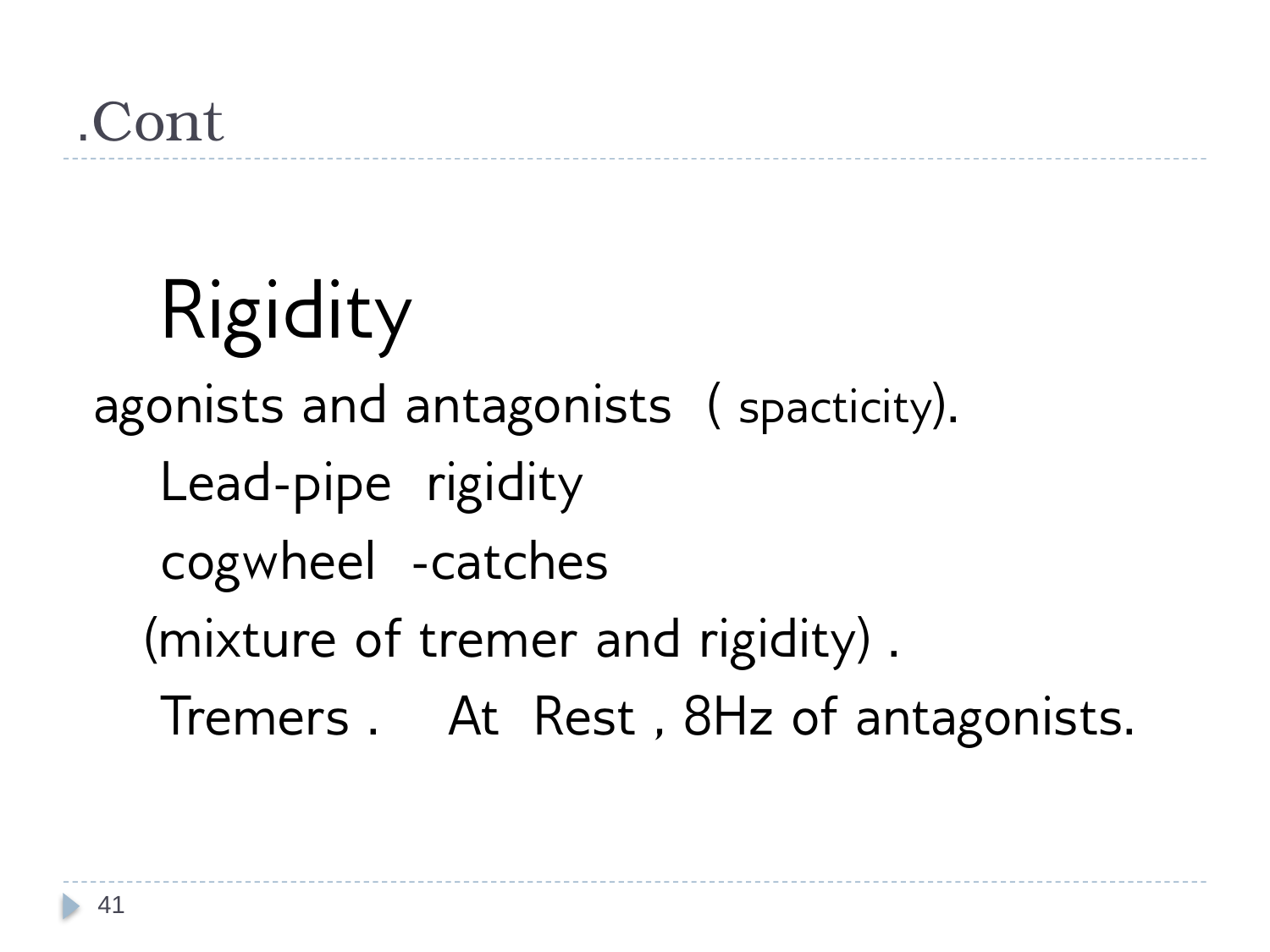

# Cont.

     Rigidity
 agonists and antagonists  ( spacticity).
     Lead-pipe  rigidity
     cogwheel  -catches
    (mixture of tremer and rigidity) .
     Tremers .    At  Rest , 8Hz of antagonists.
41